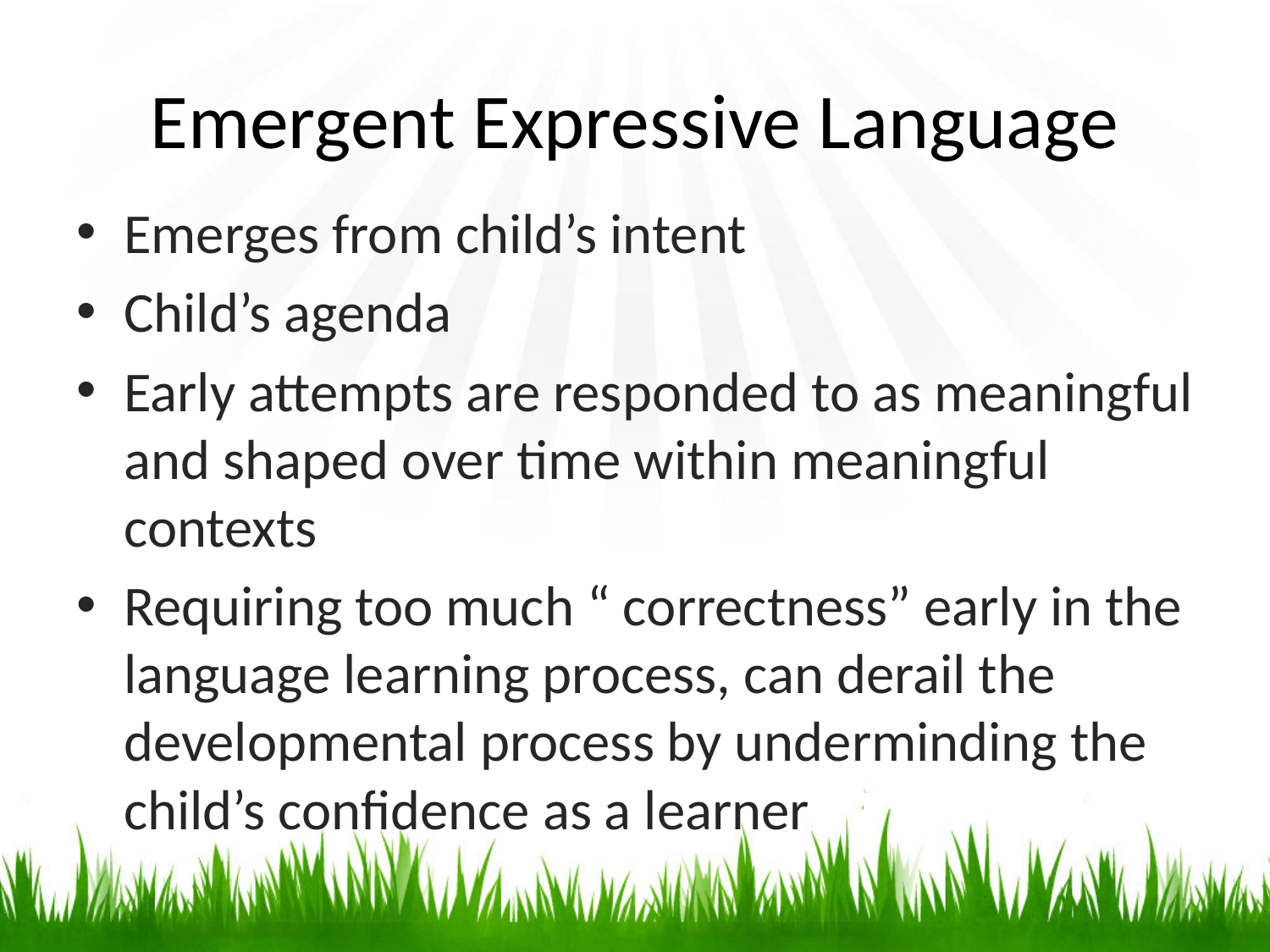

# Emergent Expressive Language
Emerges from child’s intent
Child’s agenda
Early attempts are responded to as meaningful and shaped over time within meaningful contexts
Requiring too much “ correctness” early in the language learning process, can derail the developmental process by underminding the child’s confidence as a learner